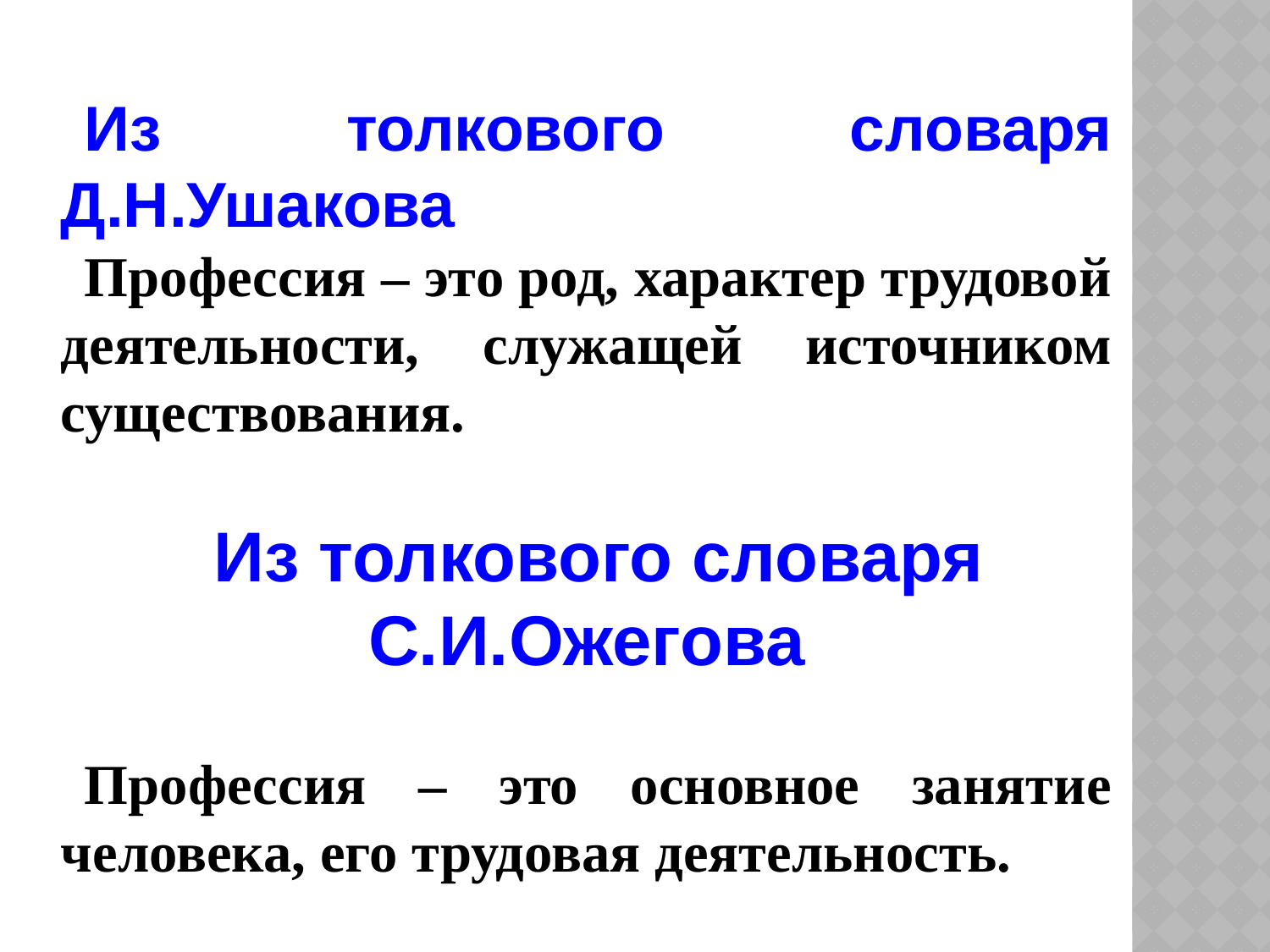

Из толкового словаря Д.Н.Ушакова
Профессия – это род, характер трудовой деятельности, служащей источником существования.

Из толкового словаря С.И.Ожегова

Профессия – это основное занятие человека, его трудовая деятельность.